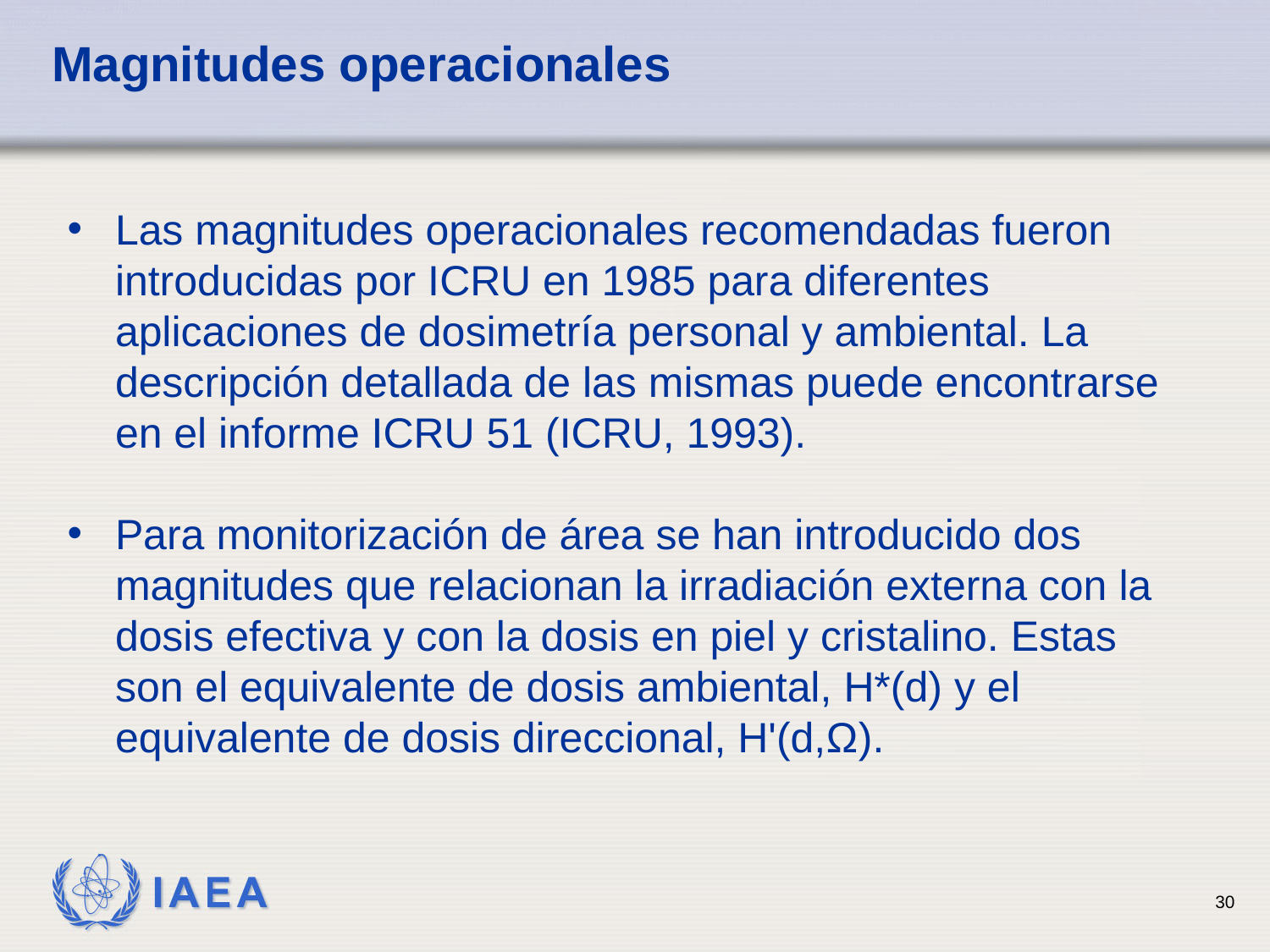

Magnitudes operacionales
Las magnitudes operacionales recomendadas fueron introducidas por ICRU en 1985 para diferentes aplicaciones de dosimetría personal y ambiental. La descripción detallada de las mismas puede encontrarse en el informe ICRU 51 (ICRU, 1993).

Para monitorización de área se han introducido dos magnitudes que relacionan la irradiación externa con la dosis efectiva y con la dosis en piel y cristalino. Estas son el equivalente de dosis ambiental, H*(d) y el equivalente de dosis direccional, H'(d,Ω).
30